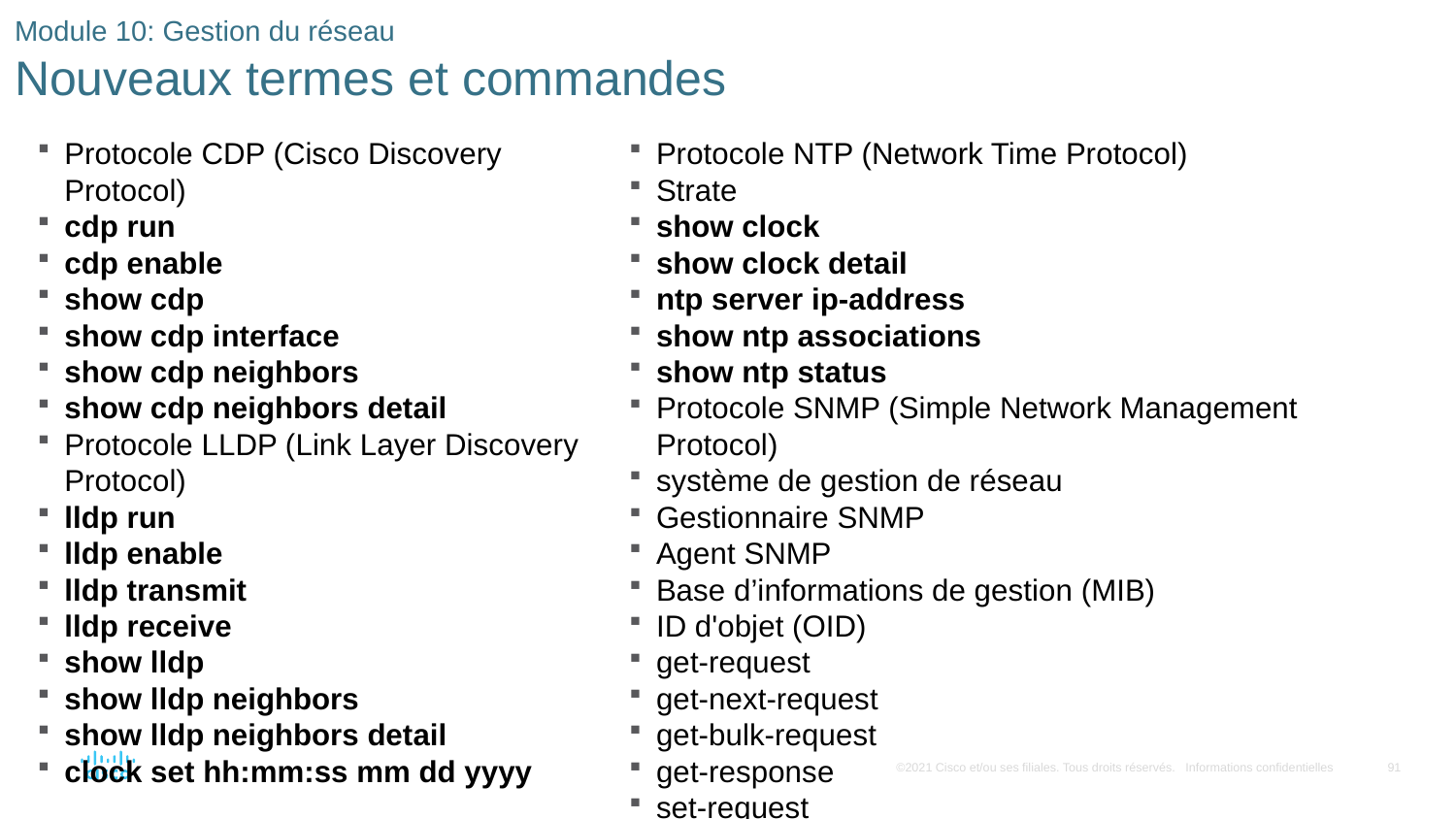

# Module 10: Gestion du réseau Nouveaux termes et commandes
Protocole NTP (Network Time Protocol)
Strate
show clock
show clock detail
ntp server ip-address
show ntp associations
show ntp status
Protocole SNMP (Simple Network Management Protocol)
système de gestion de réseau
Gestionnaire SNMP
Agent SNMP
Base d’informations de gestion (MIB)
ID d'objet (OID)
get-request
get-next-request
get-bulk-request
get-response
set-request
Protocole CDP (Cisco Discovery Protocol)
cdp run
cdp enable
show cdp
show cdp interface
show cdp neighbors
show cdp neighbors detail
Protocole LLDP (Link Layer Discovery Protocol)
lldp run
lldp enable
lldp transmit
lldp receive
show lldp
show lldp neighbors
show lldp neighbors detail
clock set hh:mm:ss mm dd yyyy